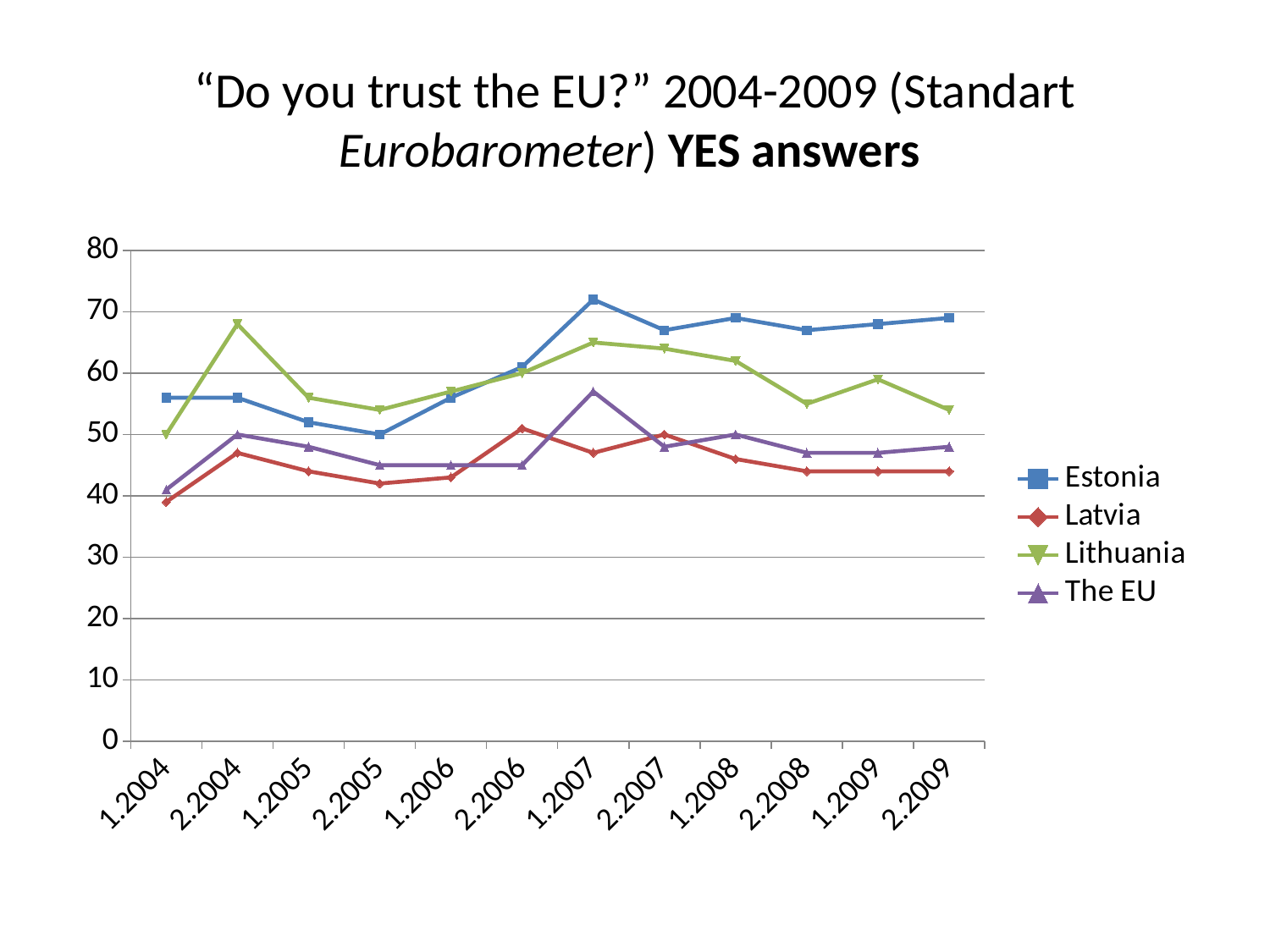

# “Do you trust the EU?” 2004-2009 (Standart Eurobarometer) YES answers

### Chart

| Category | Estonia | Latvia | Lithuania | The EU |
|---|---|---|---|---|
| 1.2003999999999961 | 56.0 | 39.0 | 50.0 | 41.0 |
| 2.2004000000000001 | 56.0 | 47.0 | 68.0 | 50.0 |
| 1.2004999999999959 | 52.0 | 44.0 | 56.0 | 48.0 |
| 2.2004999999999999 | 50.0 | 42.0 | 54.0 | 45.0 |
| 1.2005999999999959 | 56.0 | 43.0 | 57.0 | 45.0 |
| 2.2006000000000001 | 61.0 | 51.0 | 60.0 | 45.0 |
| 1.2006999999999957 | 72.0 | 47.0 | 65.0 | 57.0 |
| 2.2006999999999999 | 67.0 | 50.0 | 64.0 | 48.0 |
| 1.2007999999999956 | 69.0 | 46.0 | 62.0 | 50.0 |
| 2.2008000000000001 | 67.0 | 44.0 | 55.0 | 47.0 |
| 1.2008999999999956 | 68.0 | 44.0 | 59.0 | 47.0 |
| 2.2008999999999999 | 69.0 | 44.0 | 54.0 | 48.0 |